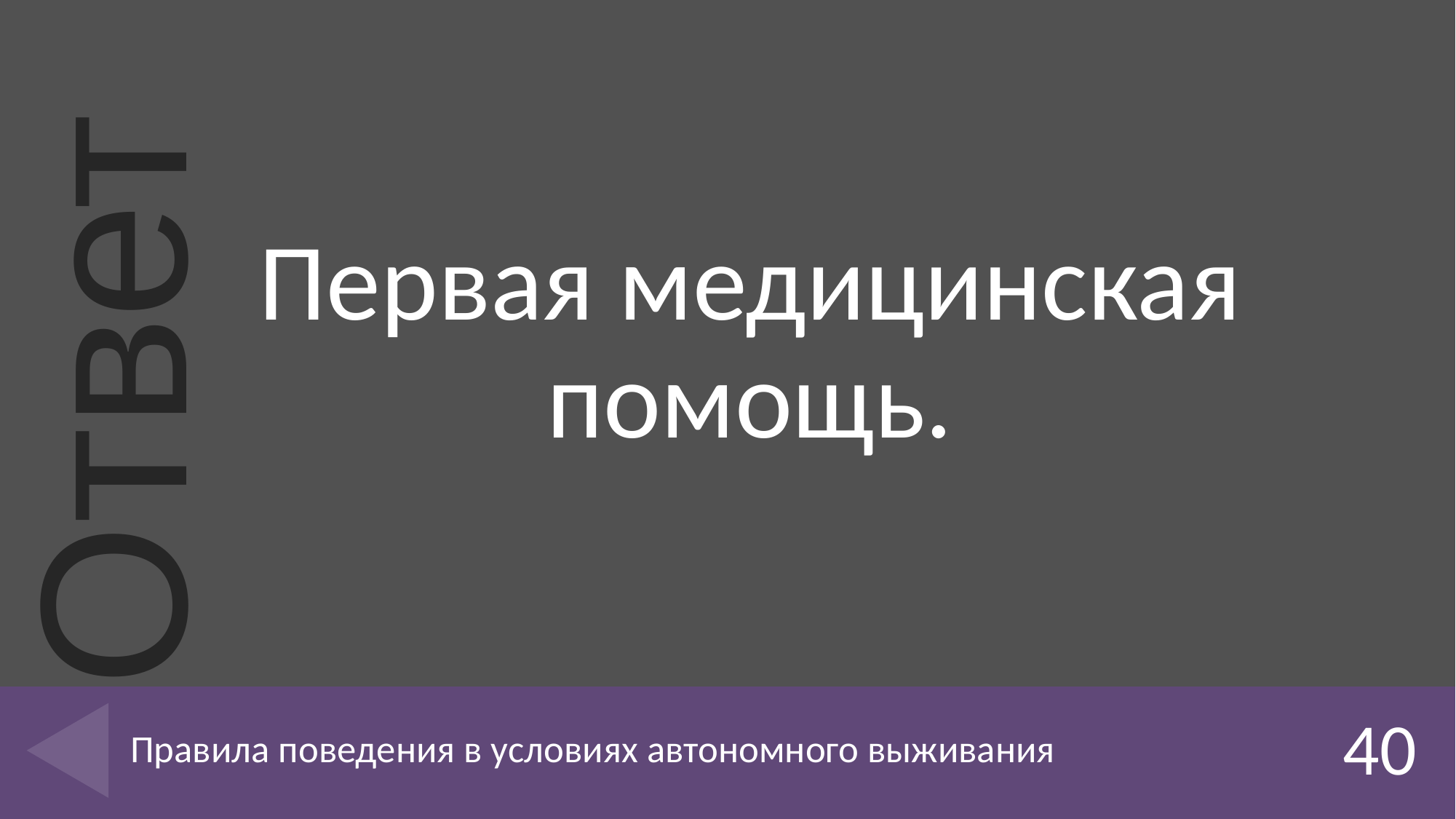

Первая медицинская помощь.
# Правила поведения в условиях автономного выживания
40